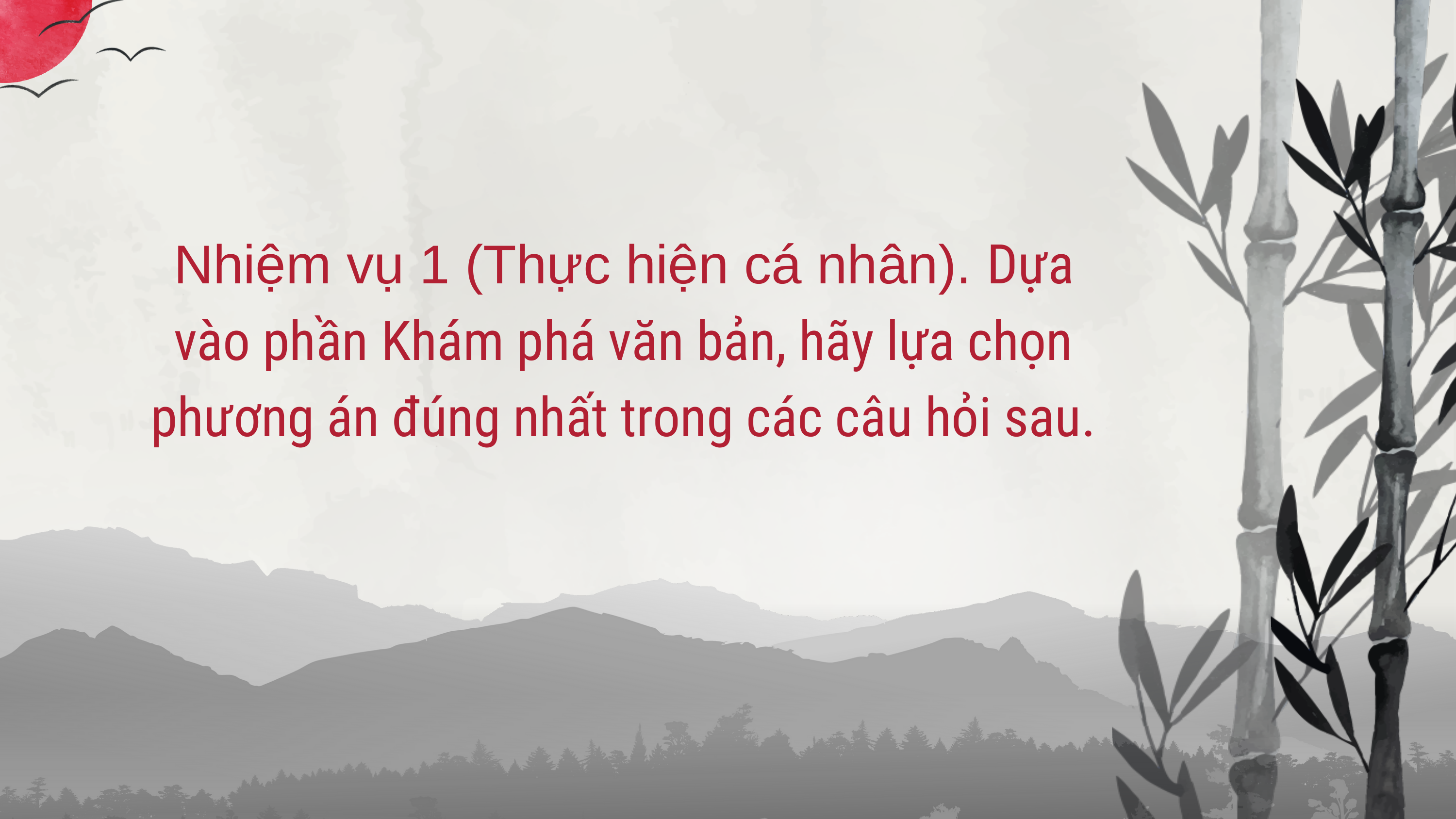

Nhiệm vụ 1 (Thực hiện cá nhân). Dựa vào phần Khám phá văn bản, hãy lựa chọn phương án đúng nhất trong các câu hỏi sau.